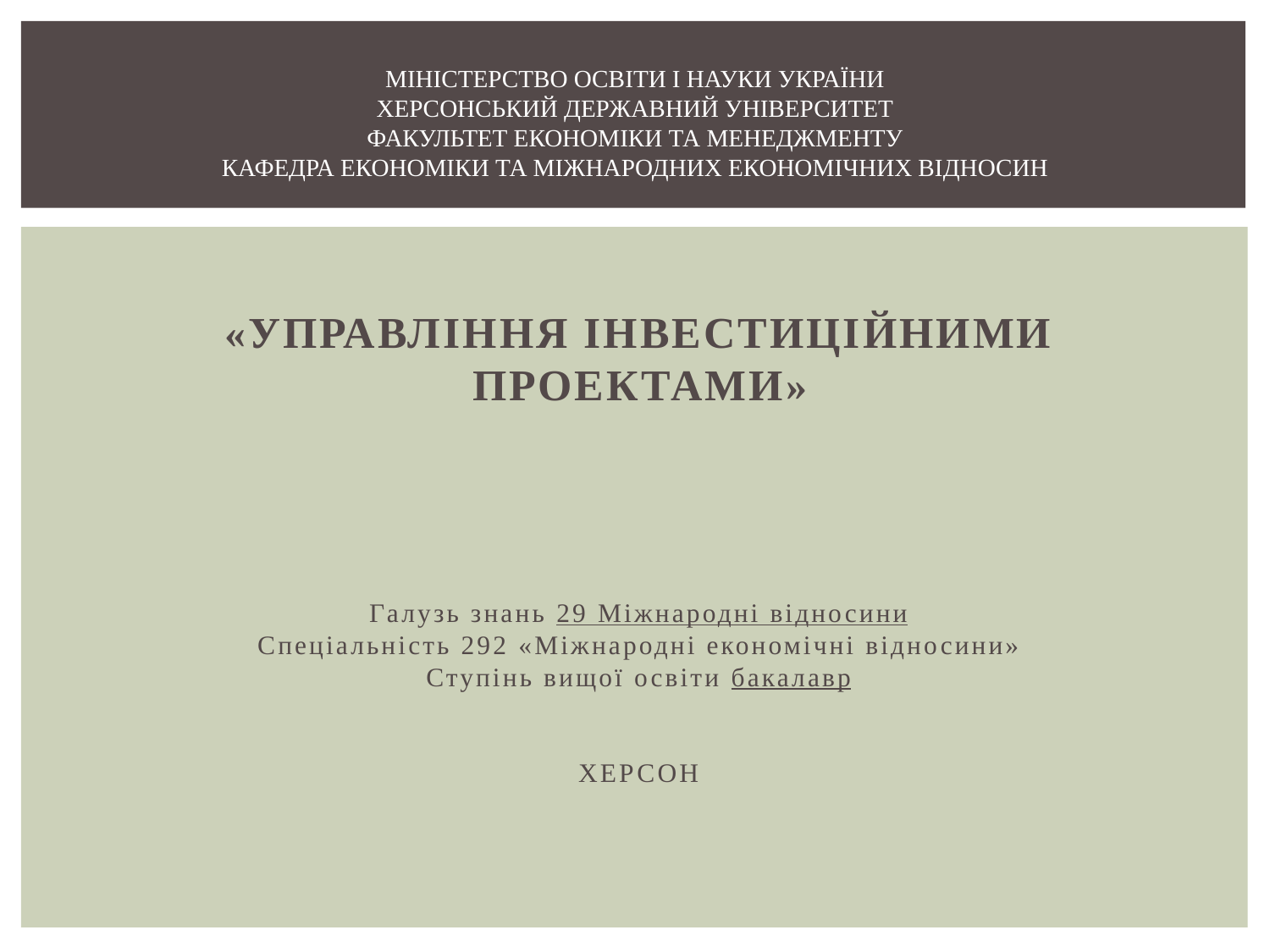

# Міністерство освіти і науки України Херсонський державний університет Факультет економіки та менеджменту Кафедра економіки та міжнародних економічних відносин

«Управління інвестиційними проектами»

Галузь знань 29 Міжнародні відносини
Спеціальність 292 «Міжнародні економічні відносини»
Ступінь вищої освіти бакалавр
ХЕРСОН